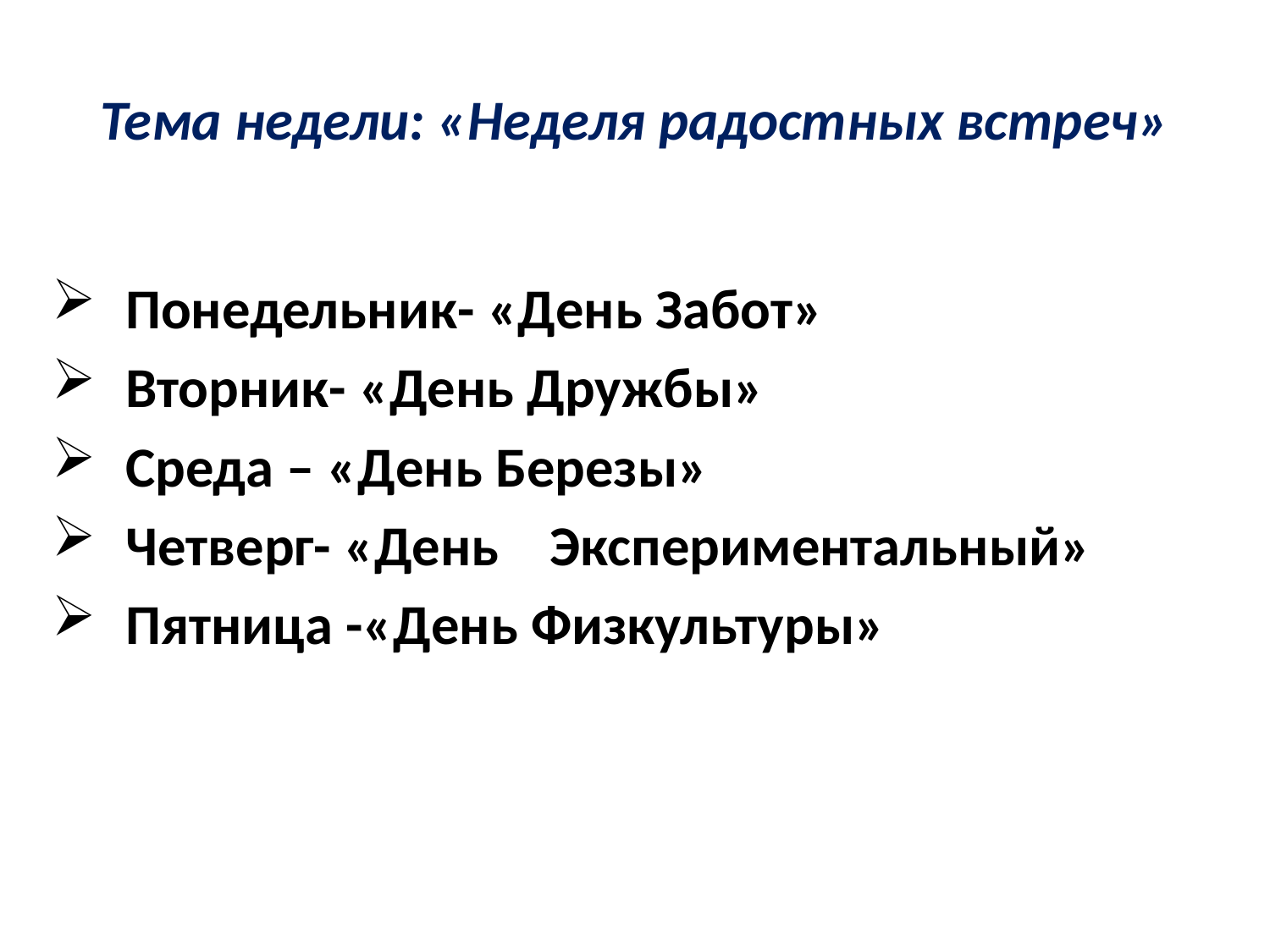

# Тема недели: «Неделя радостных встреч»
  Понедельник- «День Забот»
  Вторник- «День Дружбы»
  Среда – «День Березы»
  Четверг- «День    Экспериментальный»
  Пятница -«День Физкультуры»